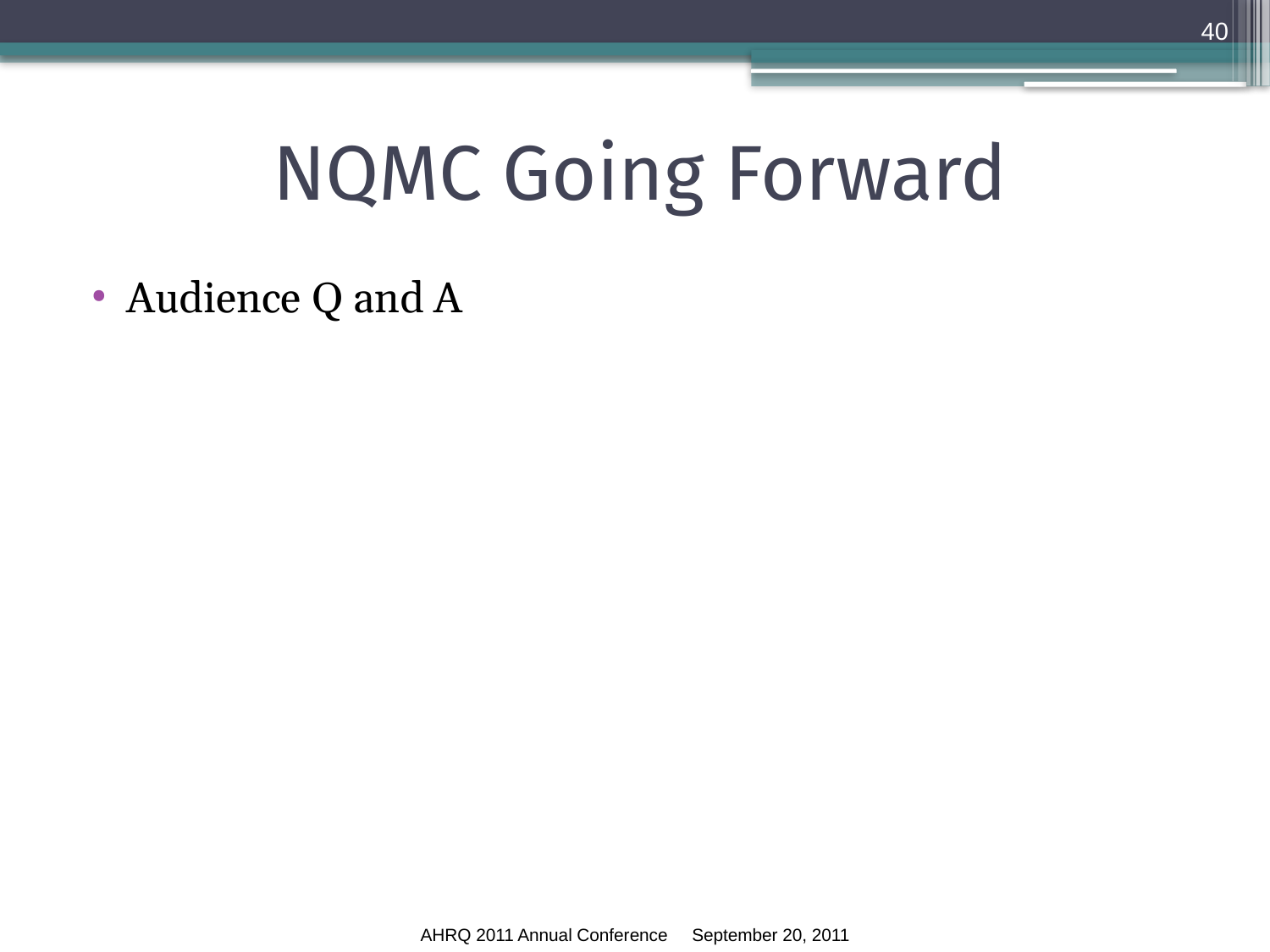

40
# NQMC Going Forward
Audience Q and A